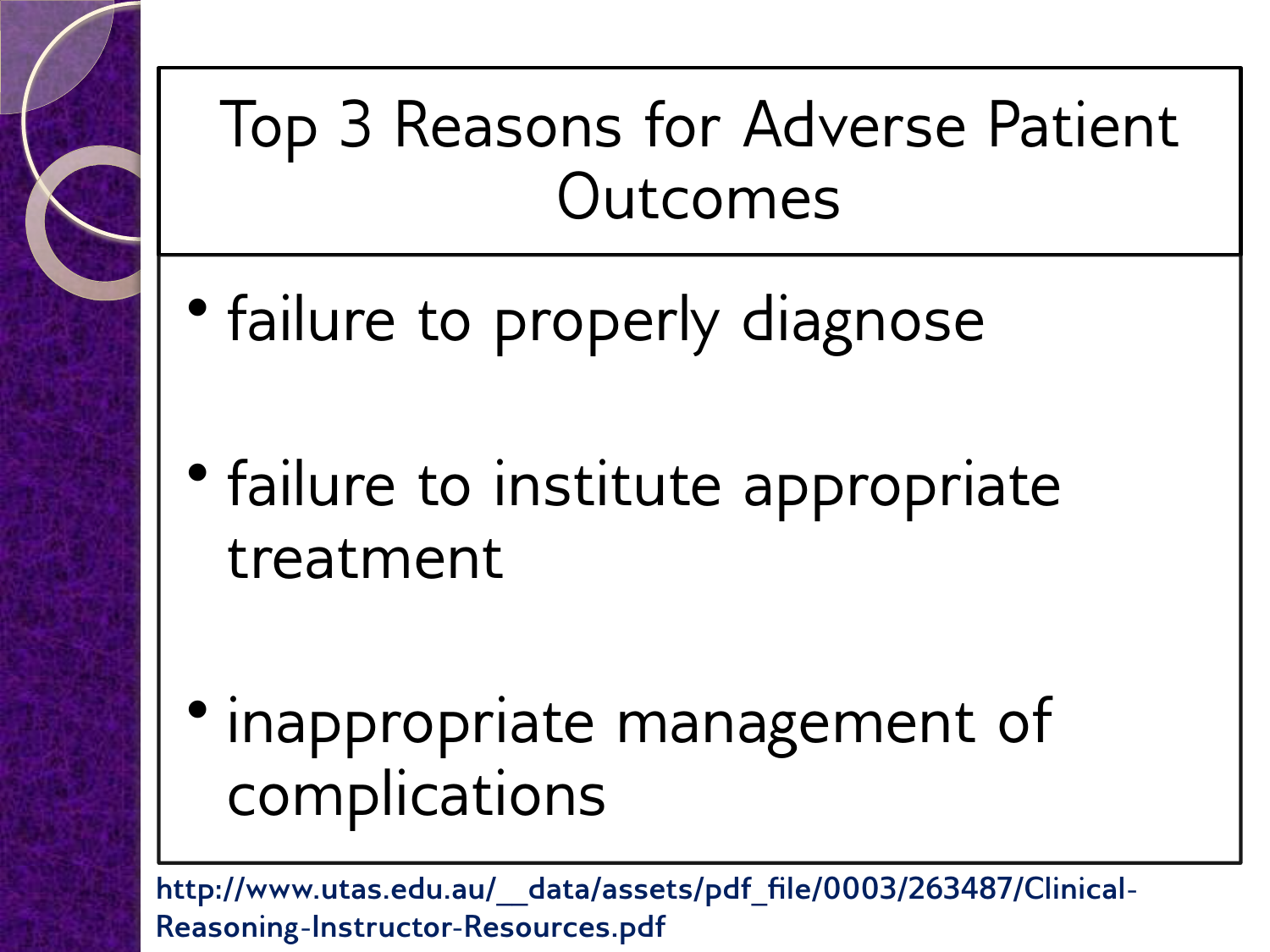

Top 3 Reasons for Adverse Patient Outcomes
failure to properly diagnose

failure to institute appropriate treatment

inappropriate management of complications
http://www.utas.edu.au/__data/assets/pdf_file/0003/263487/Clinical-Reasoning-Instructor-Resources.pdf